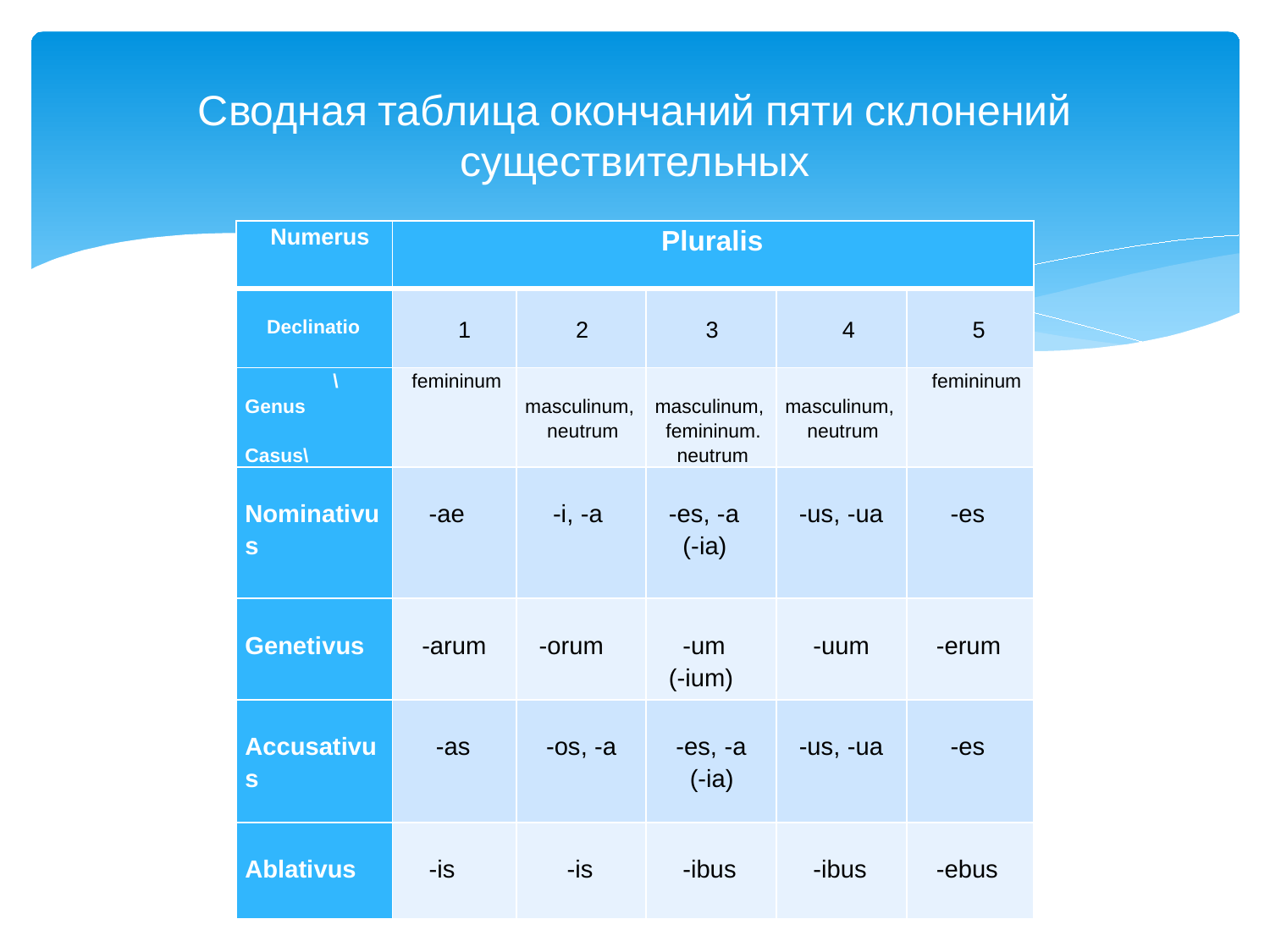

# Сводная таблица окончаний пяти склонений существительных
| Numerus | Pluralis |  |  |  |  |
| --- | --- | --- | --- | --- | --- |
| Declinatio | 1 | 2 | 3 | 4 | 5 |
| \Genus   Casus\ | femininum | masculinum, neutrum | masculinum, femininum. neutrum | masculinum, neutrum | femininum |
| Nominativus | -ae | -i, -a | -es, -a (-ia) | -us, -ua | -es |
| Genetivus | -arum | -orum | -um (-ium) | -uum | -erum |
| Accusativus | -as | -os, -a | -es, -a (-ia) | -us, -ua | -es |
| Ablativus | -is | -is | -ibus | -ibus | -ebus |